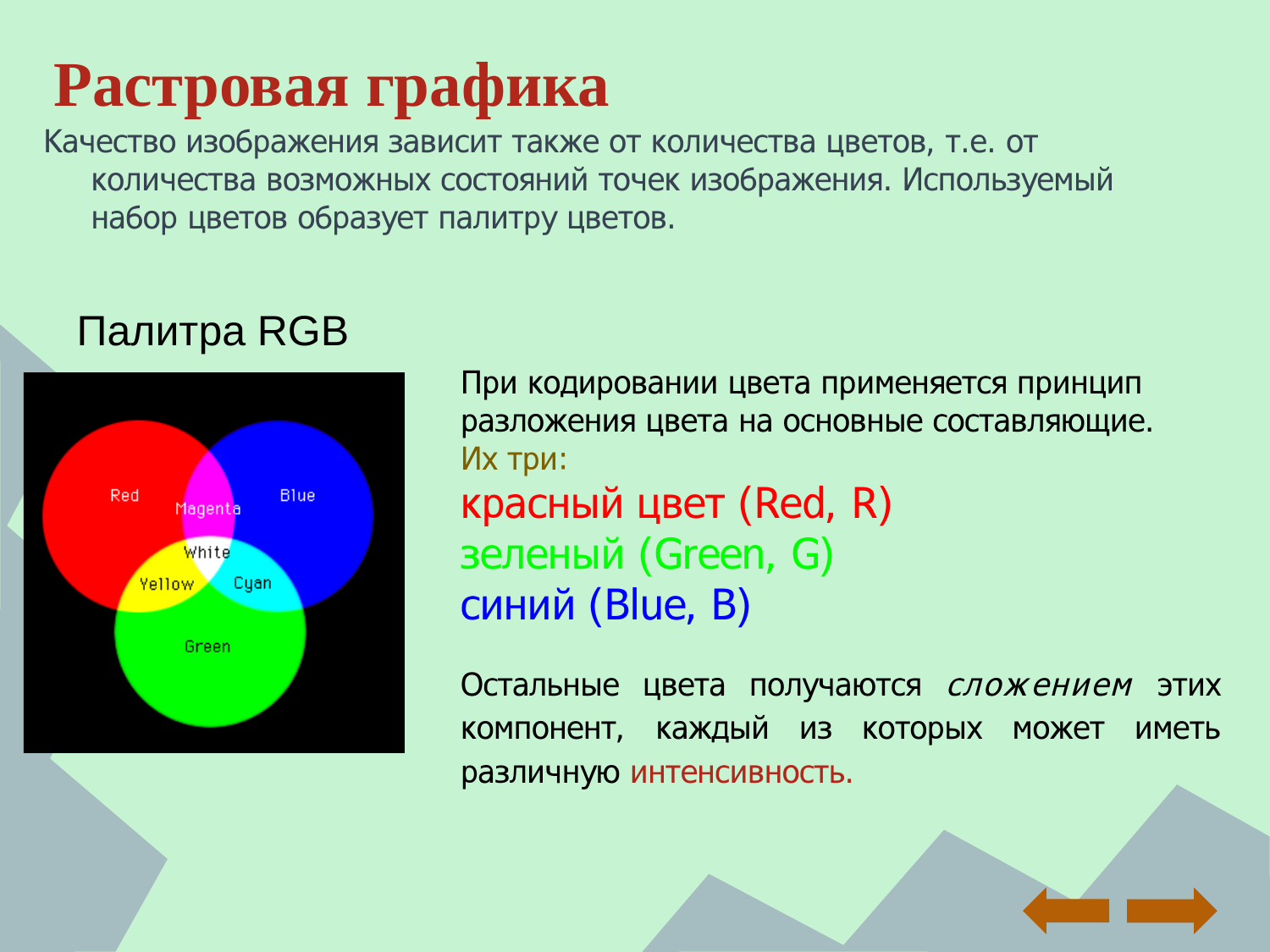

# Растровая графика
Качество изображения зависит также от количества цветов, т.е. от количества возможных состояний точек изображения. Используемый набор цветов образует палитру цветов.
Палитра RGB
При кодировании цвета применяется принцип разложения цвета на основные составляющие.
Их три:
красный цвет (Red, R)
зеленый (Green, G)
синий (Blue, B)

Остальные цвета получаются сложением этих компонент, каждый из которых может иметь различную интенсивность.